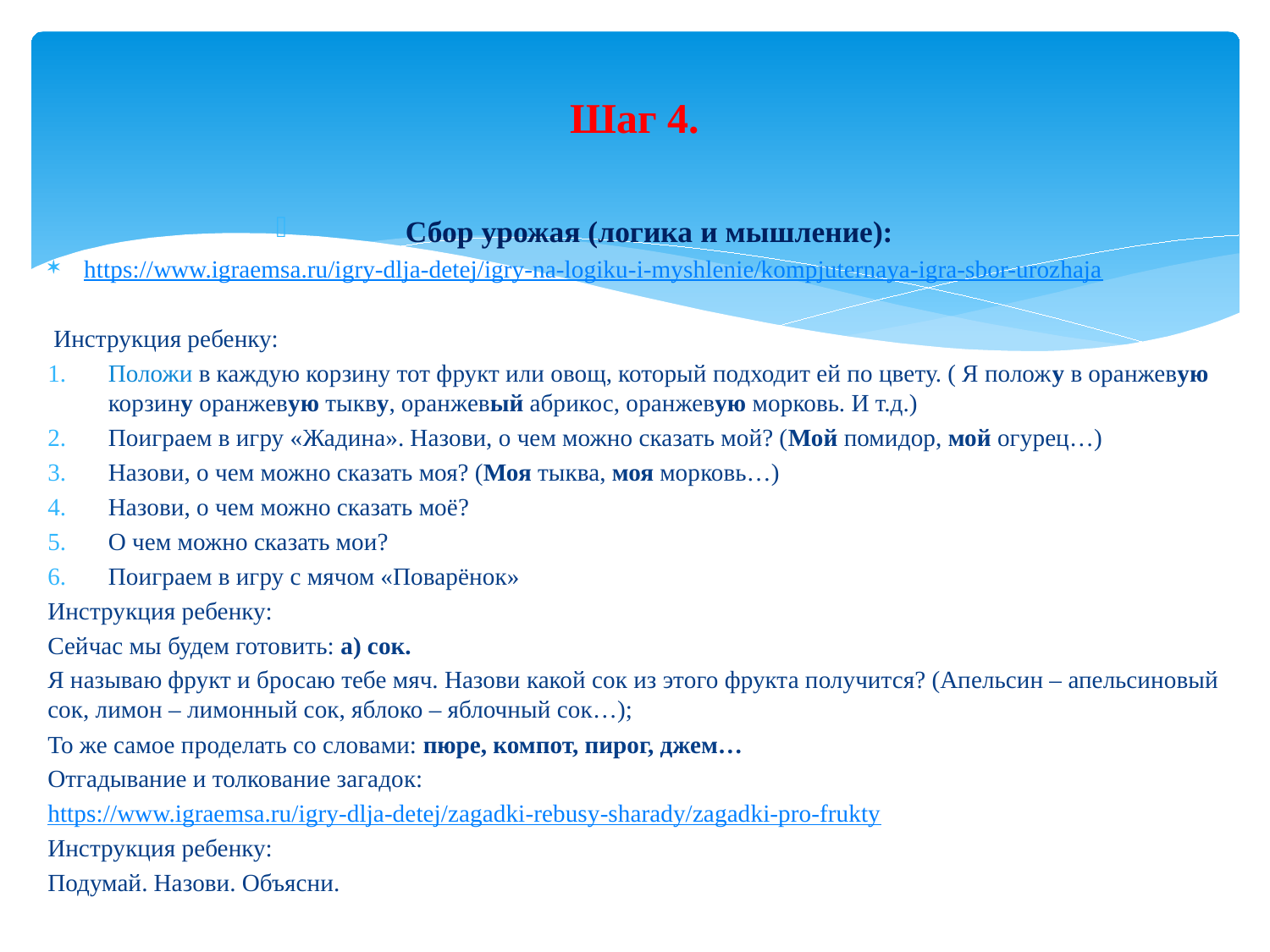

# Шаг 4.
Сбор урожая (логика и мышление):
https://www.igraemsa.ru/igry-dlja-detej/igry-na-logiku-i-myshlenie/kompjuternaya-igra-sbor-urozhaja

 Инструкция ребенку:
Положи в каждую корзину тот фрукт или овощ, который подходит ей по цвету. ( Я положу в оранжевую корзину оранжевую тыкву, оранжевый абрикос, оранжевую морковь. И т.д.)
Поиграем в игру «Жадина». Назови, о чем можно сказать мой? (Мой помидор, мой огурец…)
Назови, о чем можно сказать моя? (Моя тыква, моя морковь…)
Назови, о чем можно сказать моё?
О чем можно сказать мои?
Поиграем в игру с мячом «Поварёнок»
Инструкция ребенку:
Сейчас мы будем готовить: а) сок.
Я называю фрукт и бросаю тебе мяч. Назови какой сок из этого фрукта получится? (Апельсин – апельсиновый сок, лимон – лимонный сок, яблоко – яблочный сок…);
То же самое проделать со словами: пюре, компот, пирог, джем…
Отгадывание и толкование загадок:
https://www.igraemsa.ru/igry-dlja-detej/zagadki-rebusy-sharady/zagadki-pro-frukty
Инструкция ребенку:
Подумай. Назови. Объясни.